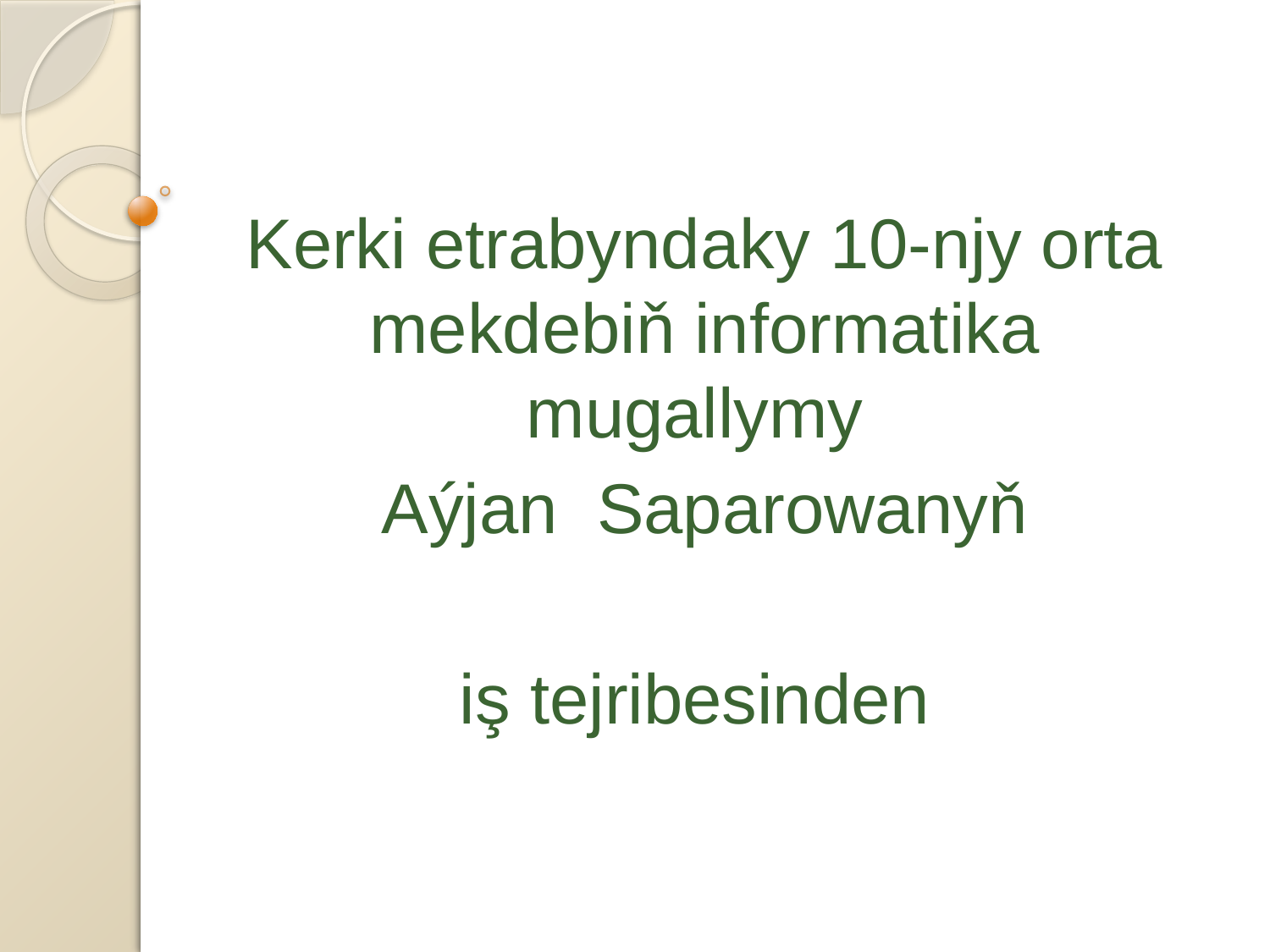

#
Kerki etrabyndaky 10-njy orta mekdebiň informatika mugallymy
Aýjan  Saparowanyň

iş tejribesinden